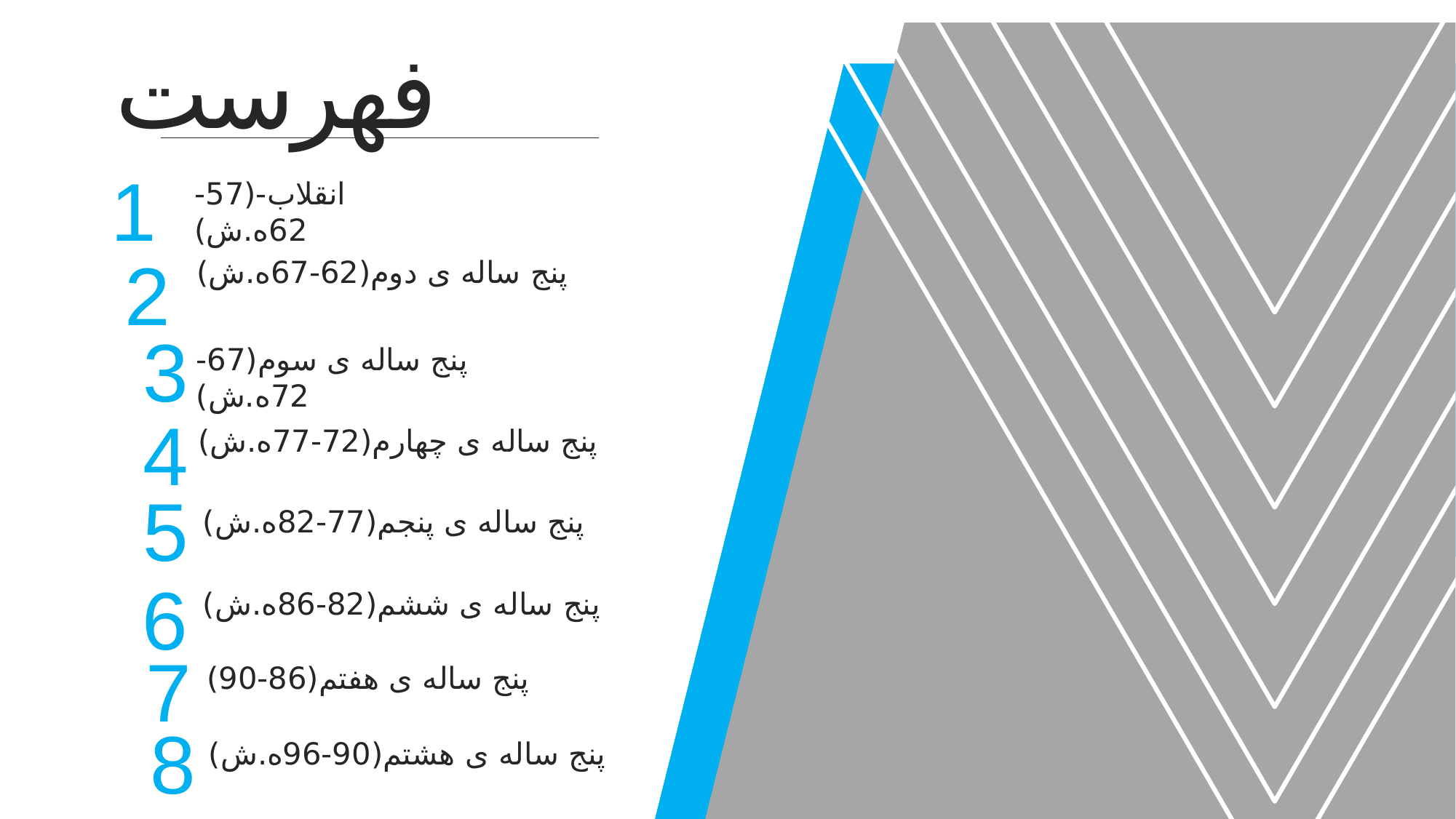

فهرست

1
انقلاب-(57-62ه.ش)
2
پنج ساله ی دوم(62-67ه.ش)
3
پنج ساله ی سوم(67-72ه.ش)
4
پنج ساله ی چهارم(72-77ه.ش)
5
پنج ساله ی پنجم(77-82ه.ش)
6
پنج ساله ی ششم(82-86ه.ش)
7
پنج ساله ی هفتم(86-90)
8
پنج ساله ی هشتم(90-96ه.ش)